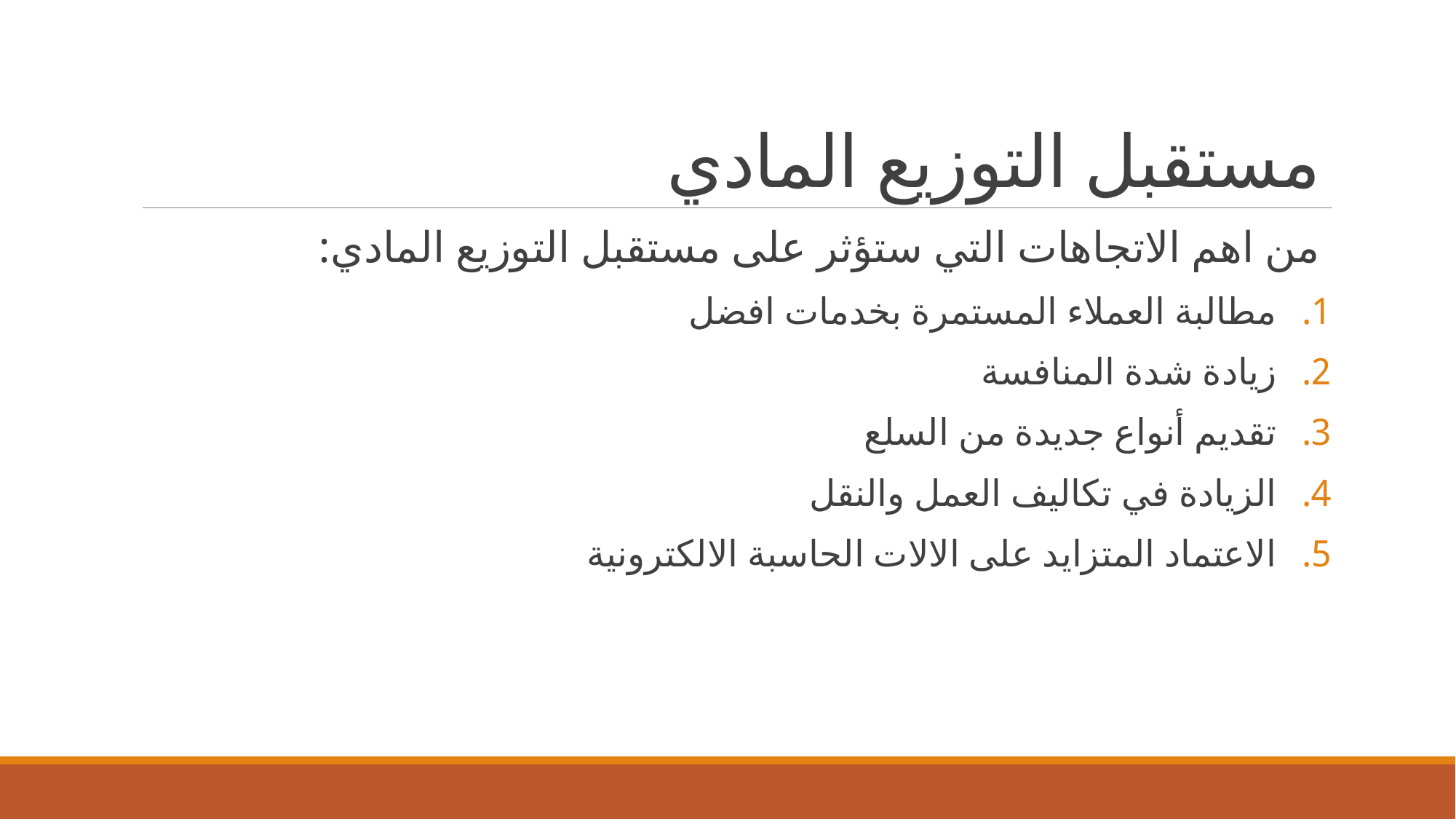

# مستقبل التوزيع المادي
من اهم الاتجاهات التي ستؤثر على مستقبل التوزيع المادي:
مطالبة العملاء المستمرة بخدمات افضل
زيادة شدة المنافسة
تقديم أنواع جديدة من السلع
الزيادة في تكاليف العمل والنقل
الاعتماد المتزايد على الالات الحاسبة الالكترونية